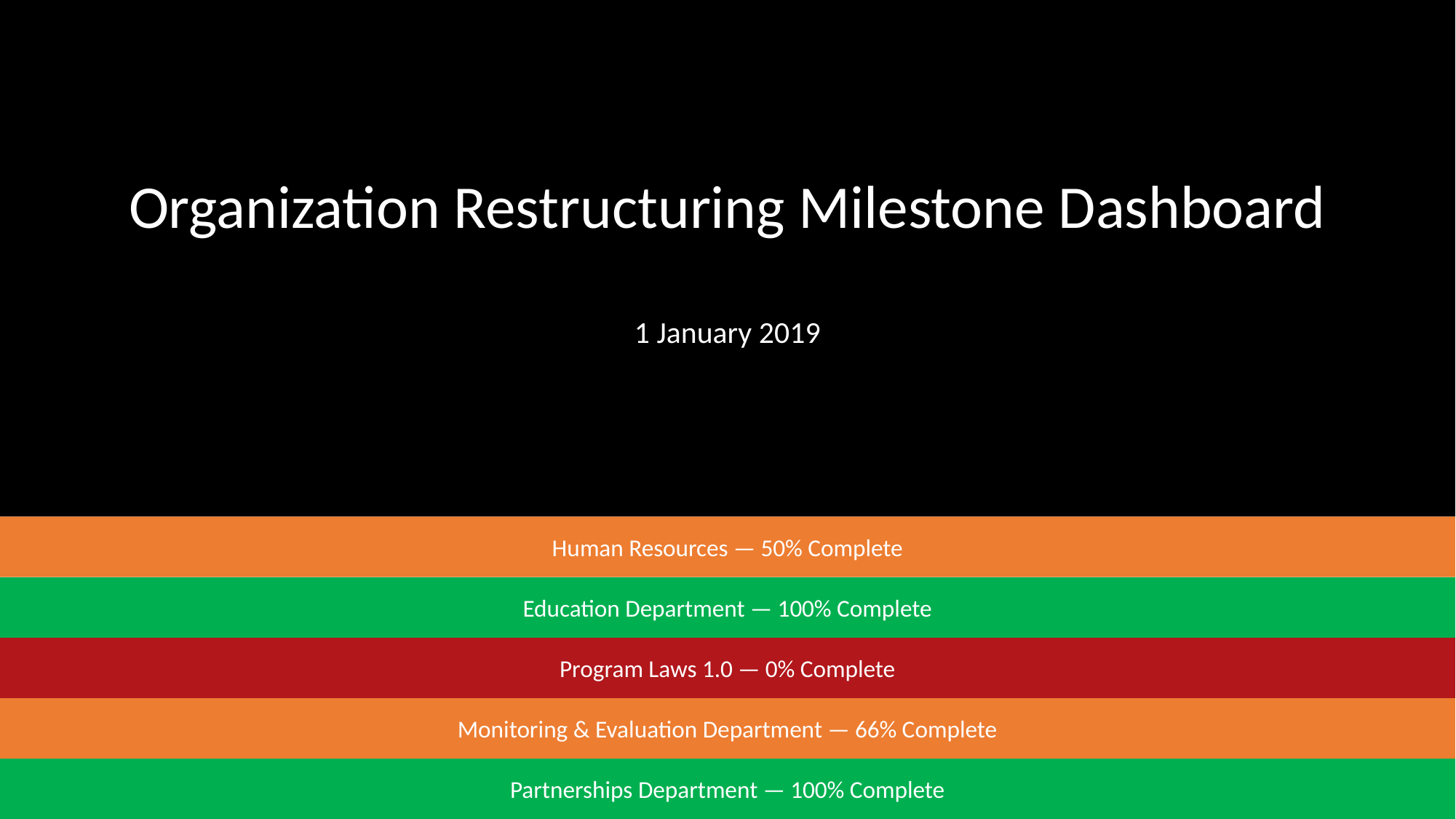

Organization Restructuring Milestone Dashboard
1 January 2019
Human Resources — 50% Complete
Education Department — 100% Complete
Program Laws 1.0 — 0% Complete
Monitoring & Evaluation Department — 66% Complete
Partnerships Department — 100% Complete